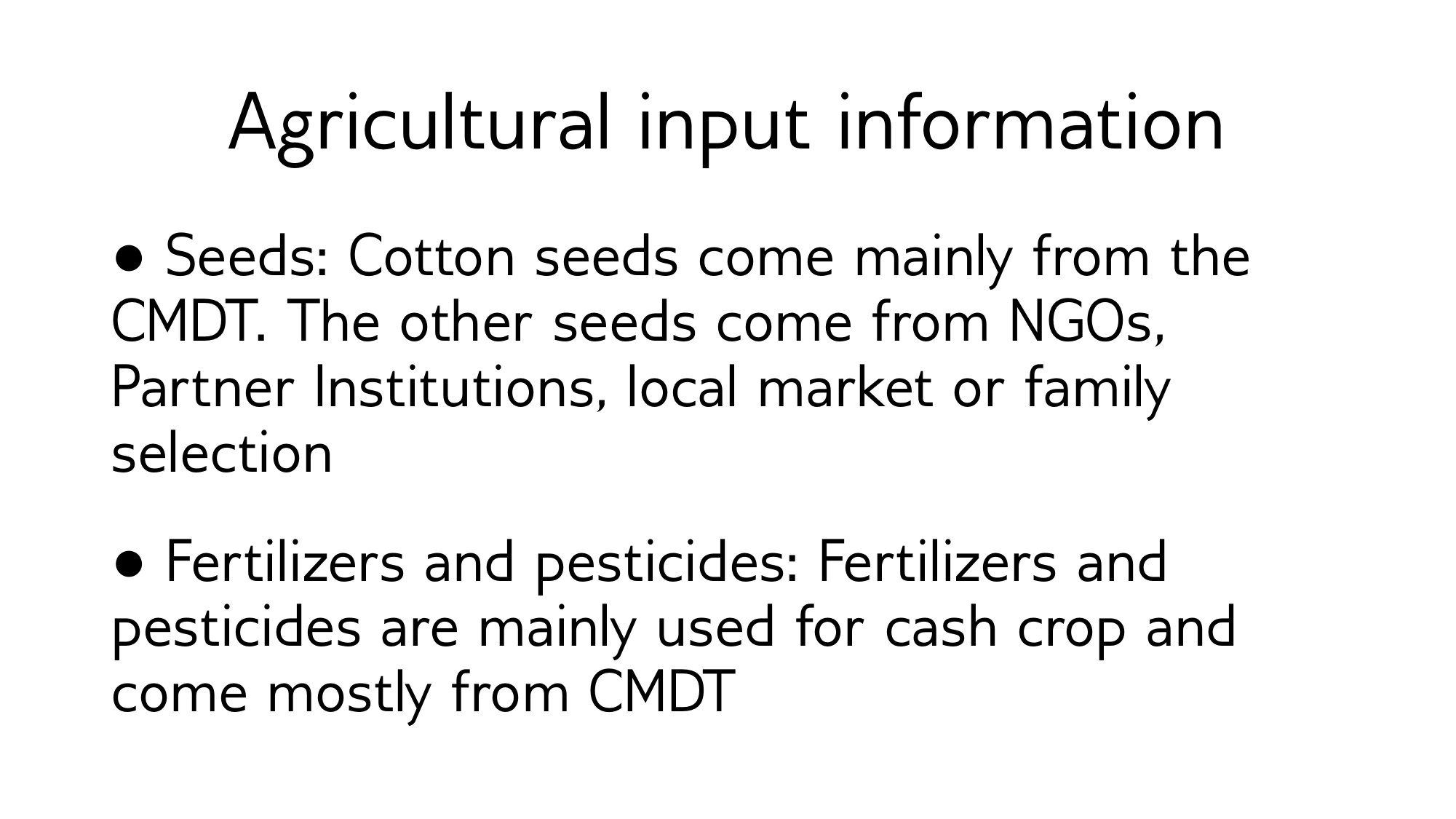

# Agricultural input information
● Seeds: Cotton seeds come mainly from the CMDT. The other seeds come from NGOs, Partner Institutions, local market or family selection

● Fertilizers and pesticides: Fertilizers and pesticides are mainly used for cash crop and come mostly from CMDT